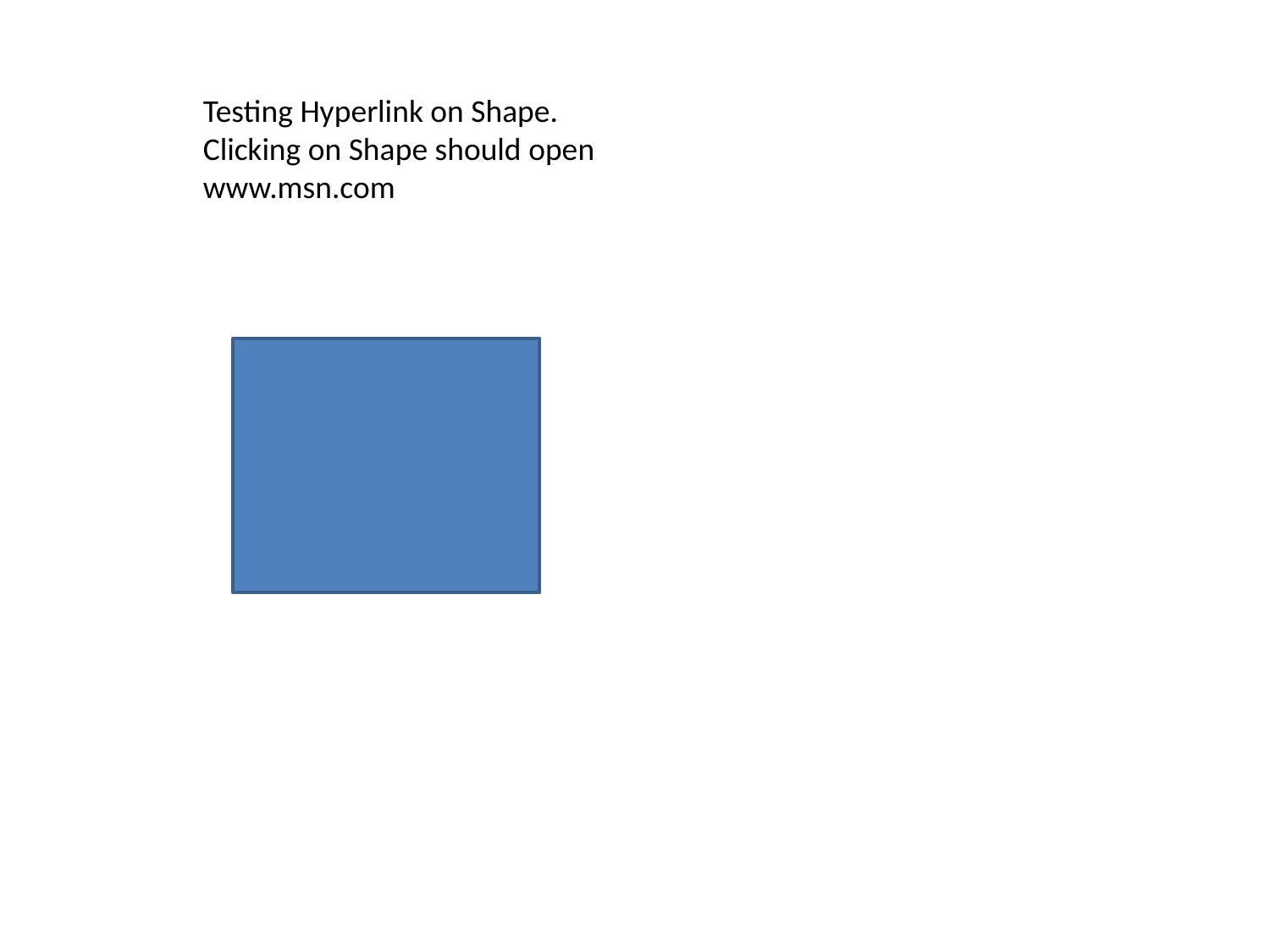

Testing Hyperlink on Shape. Clicking on Shape should open www.msn.com